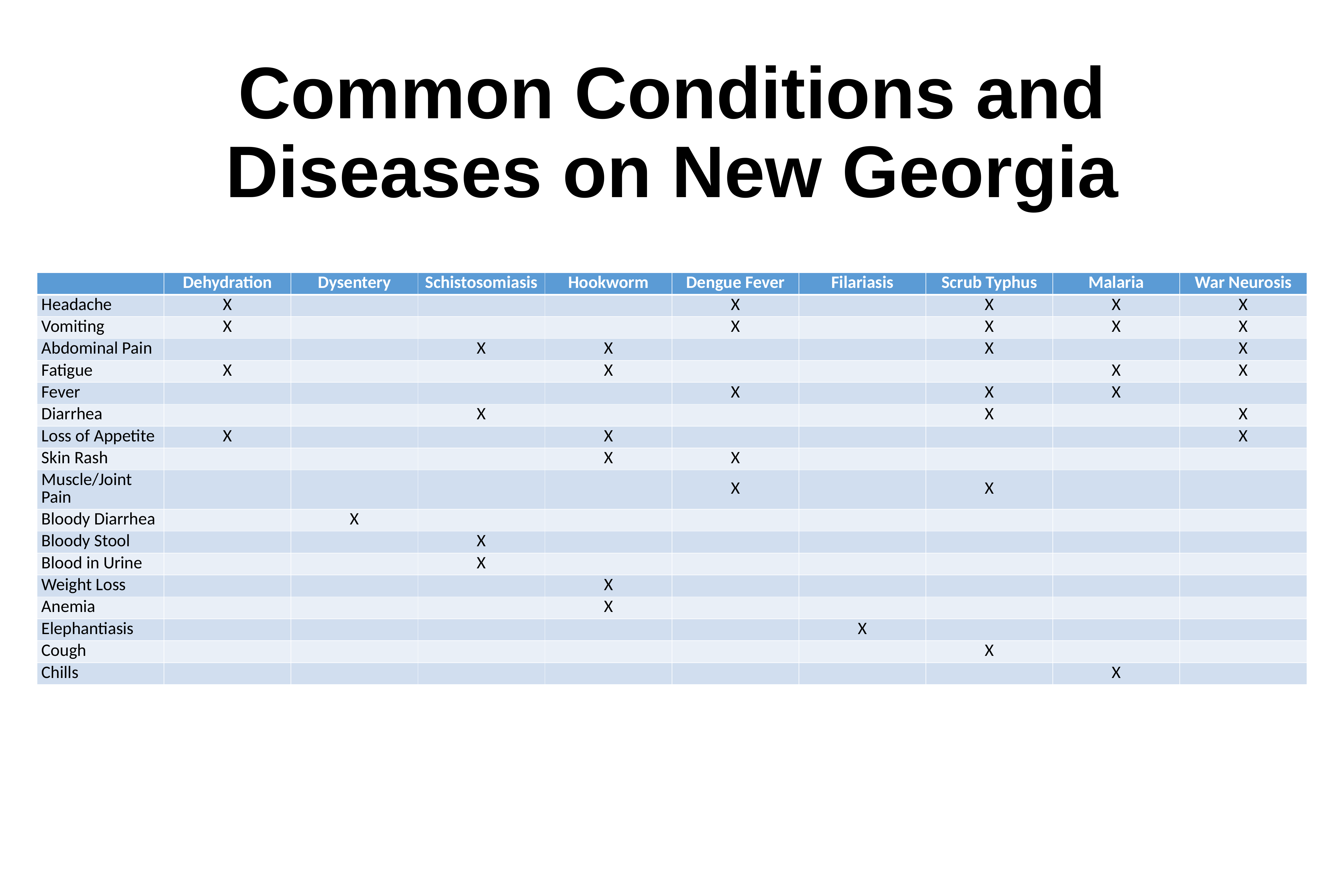

# Common Conditions and Diseases on New Georgia
|  | Dehydration | Dysentery | Schistosomiasis | Hookworm | Dengue Fever | Filariasis | Scrub Typhus | Malaria | War Neurosis |
| --- | --- | --- | --- | --- | --- | --- | --- | --- | --- |
| Headache | X |  |  |  | X |  | X | X | X |
| Vomiting | X |  |  |  | X |  | X | X | X |
| Abdominal Pain |  |  | X | X |  |  | X |  | X |
| Fatigue | X |  |  | X |  |  |  | X | X |
| Fever |  |  |  |  | X |  | X | X |  |
| Diarrhea |  |  | X |  |  |  | X |  | X |
| Loss of Appetite | X |  |  | X |  |  |  |  | X |
| Skin Rash |  |  |  | X | X |  |  |  |  |
| Muscle/Joint Pain |  |  |  |  | X |  | X |  |  |
| Bloody Diarrhea |  | X |  |  |  |  |  |  |  |
| Bloody Stool |  |  | X |  |  |  |  |  |  |
| Blood in Urine |  |  | X |  |  |  |  |  |  |
| Weight Loss |  |  |  | X |  |  |  |  |  |
| Anemia |  |  |  | X |  |  |  |  |  |
| Elephantiasis |  |  |  |  |  | X |  |  |  |
| Cough |  |  |  |  |  |  | X |  |  |
| Chills |  |  |  |  |  |  |  | X |  |